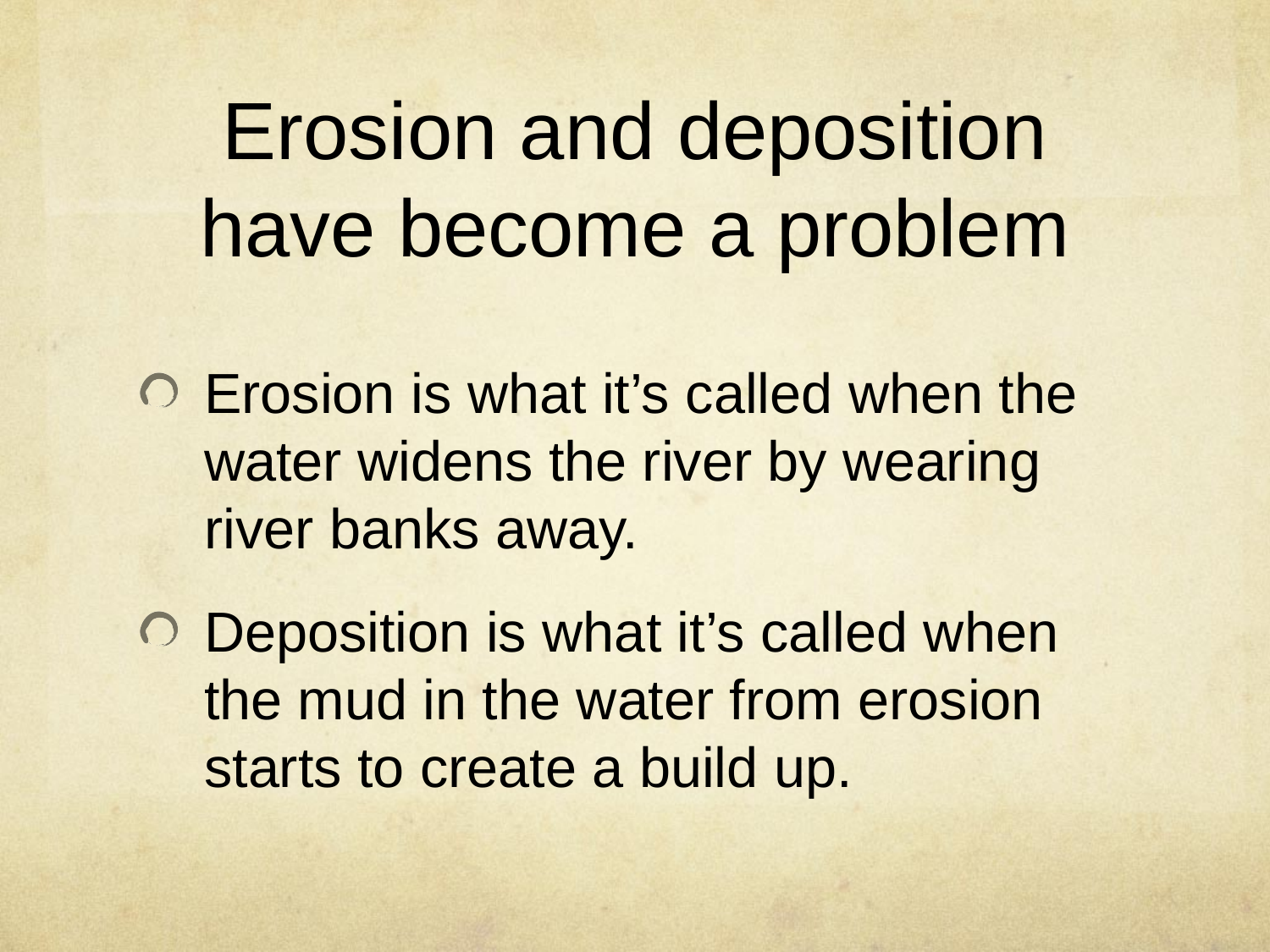

# Erosion and deposition have become a problem
Erosion is what it’s called when the water widens the river by wearing river banks away.
Deposition is what it’s called when the mud in the water from erosion starts to create a build up.